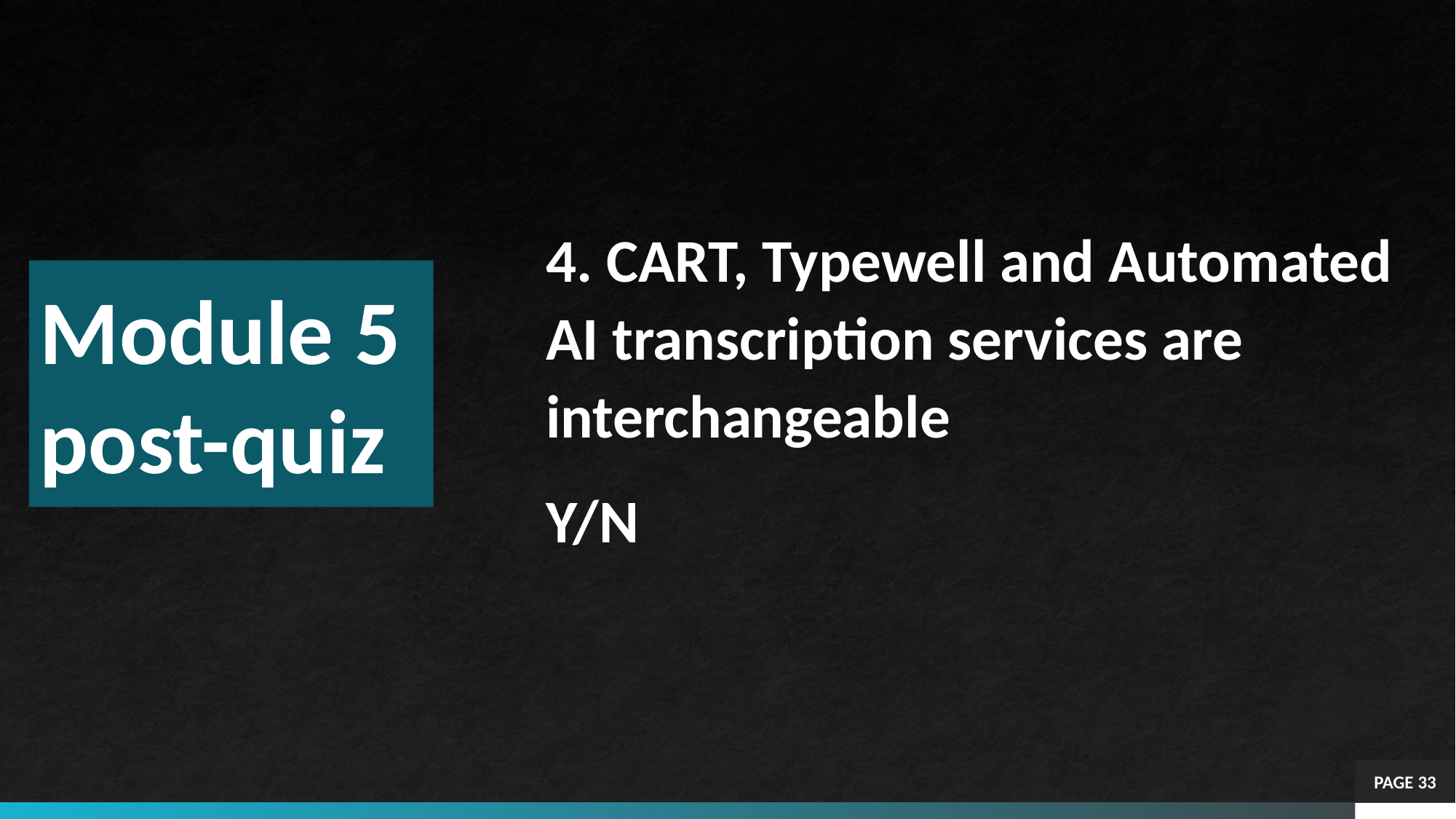

4. CART, Typewell and Automated AI transcription services are interchangeable
Y/N
# Module 5 post-quiz
PAGE 33